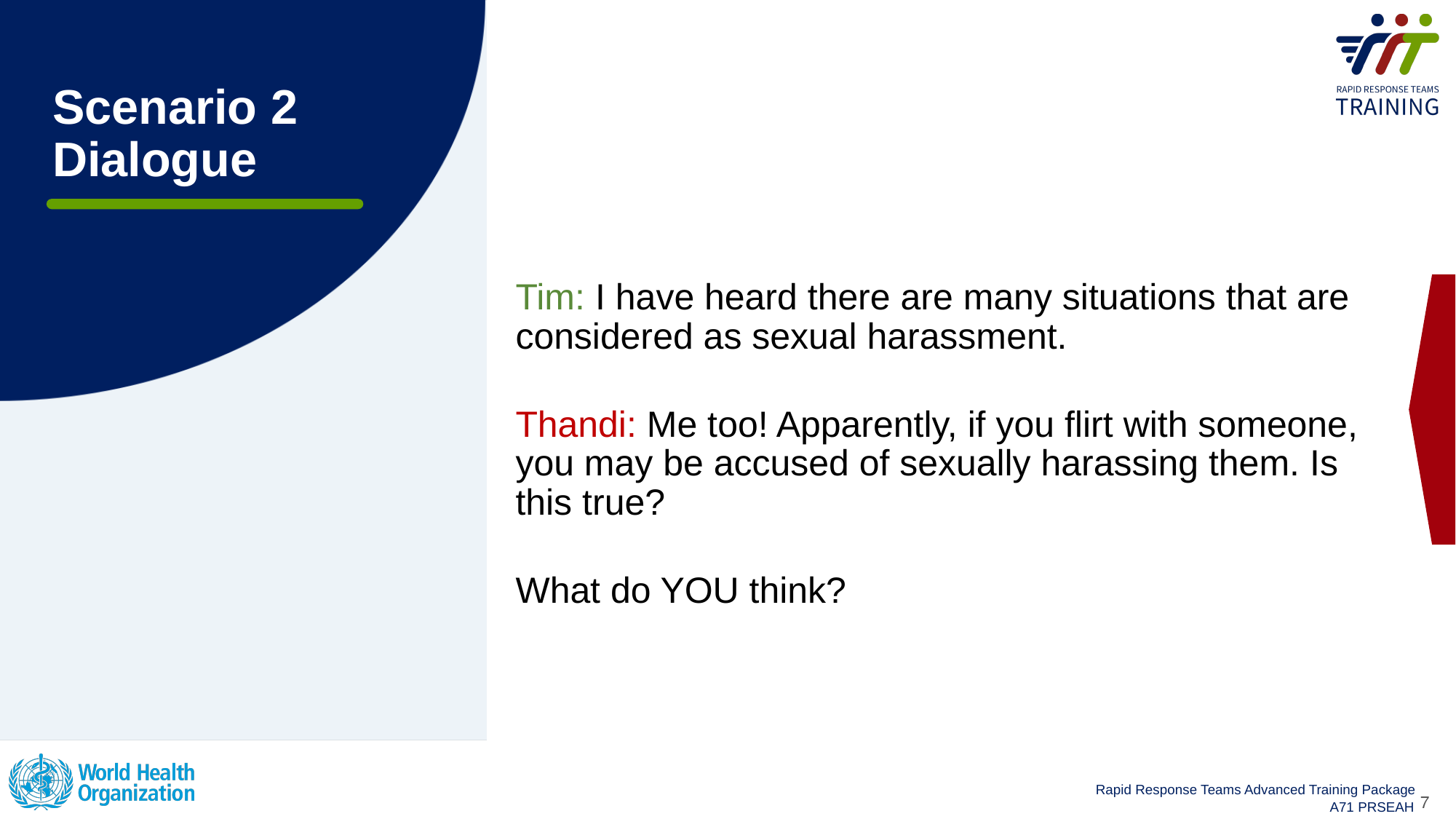

Scenario 2  Dialogue

Tim: I have heard there are many situations that are considered as sexual harassment.

Thandi: Me too! Apparently, if you ﬂirt with someone, you may be accused of sexually harassing them. Is this true?

What do YOU think?